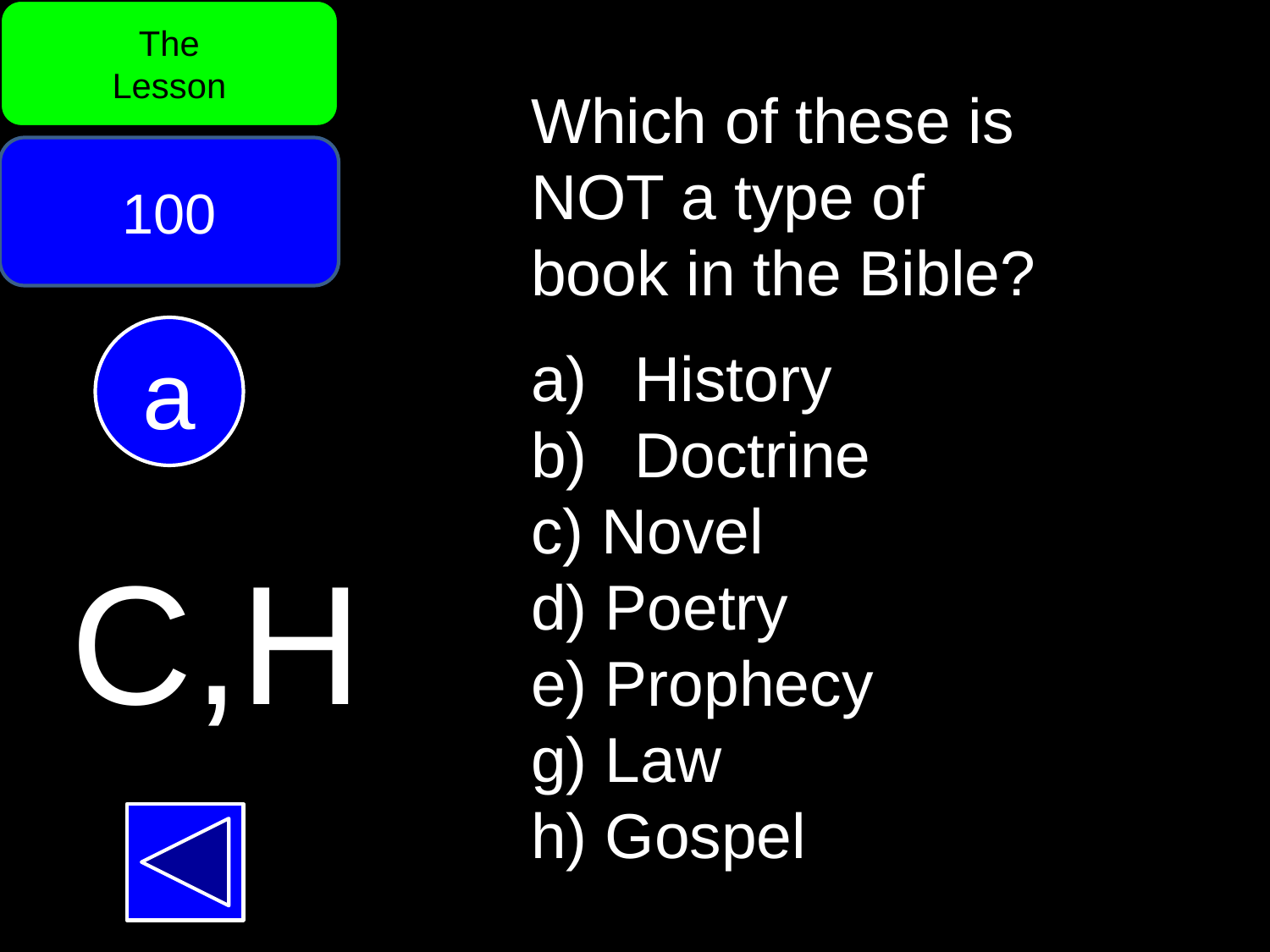

The
Lesson
Which of these is
NOT a type of
book in the Bible?

History
Doctrine
c) Novel
d) Poetry
e) Prophecy
g) Law
h) Gospel
100
a
C,H